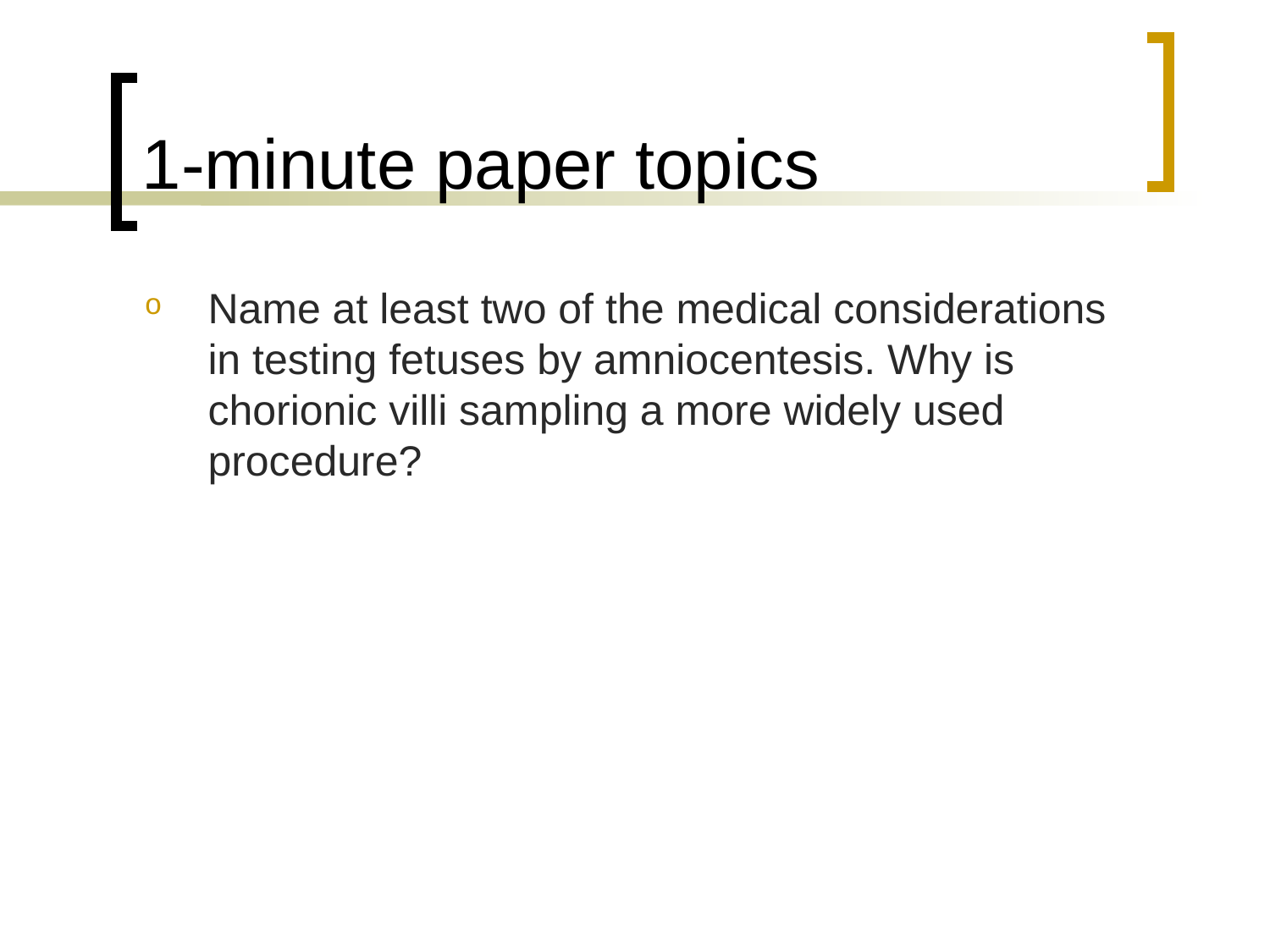

# 1-minute paper topics
Name at least two of the medical considerations in testing fetuses by amniocentesis. Why is chorionic villi sampling a more widely used procedure?